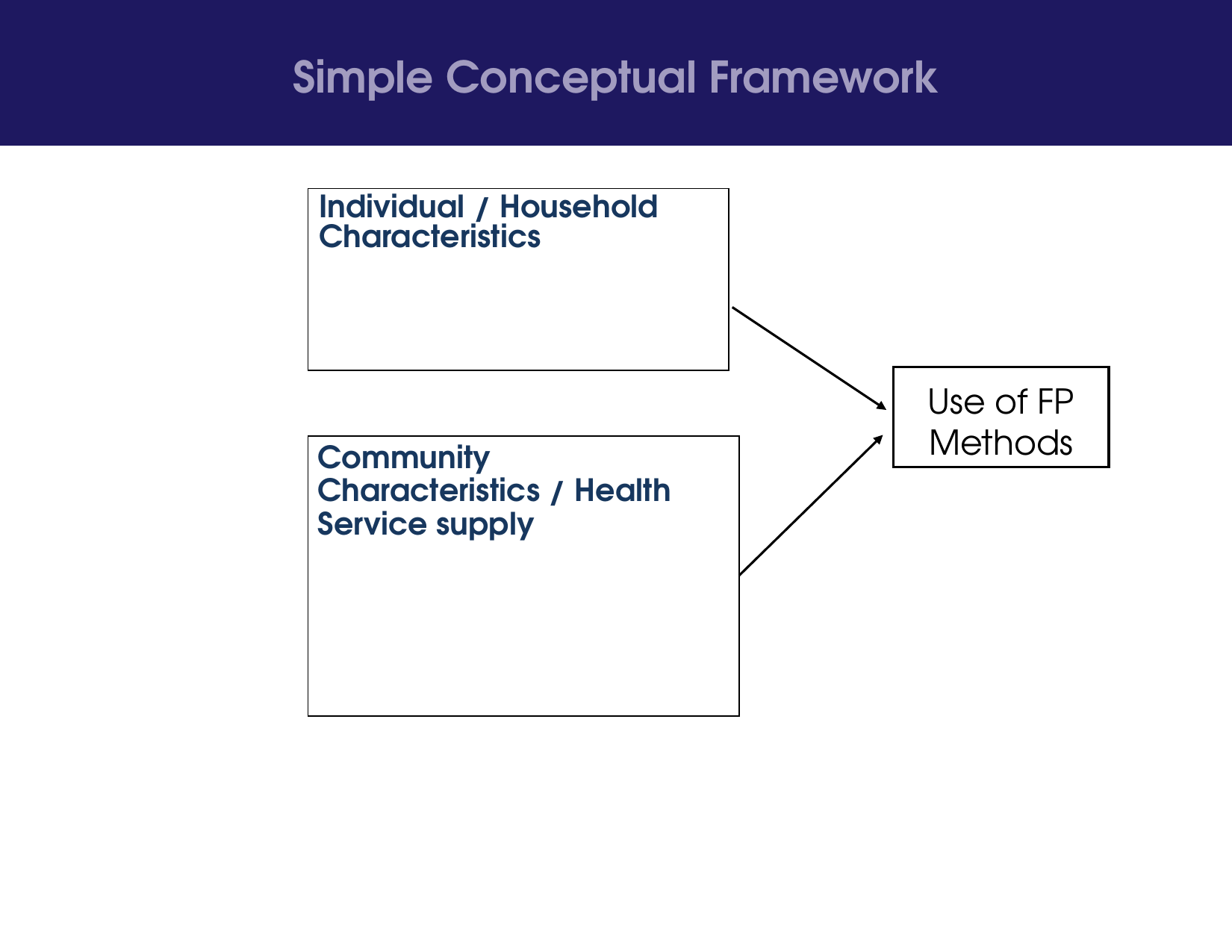

Simple Conceptual Framework

Individual / Household Characteristics

Use of FP Methods

Community Characteristics / Health Service supply